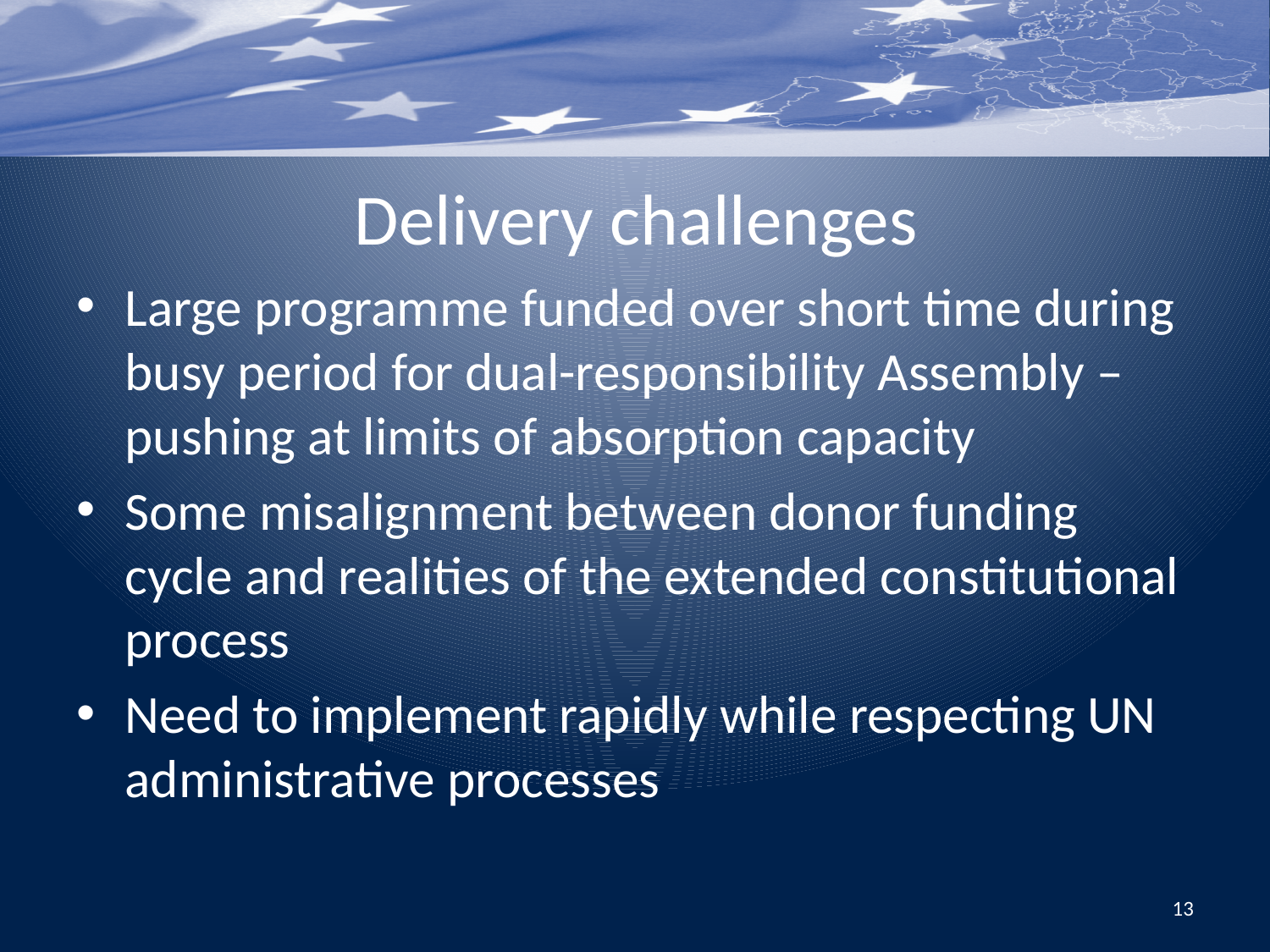

# Delivery challenges
Large programme funded over short time during busy period for dual-responsibility Assembly – pushing at limits of absorption capacity
Some misalignment between donor funding cycle and realities of the extended constitutional process
Need to implement rapidly while respecting UN administrative processes

13